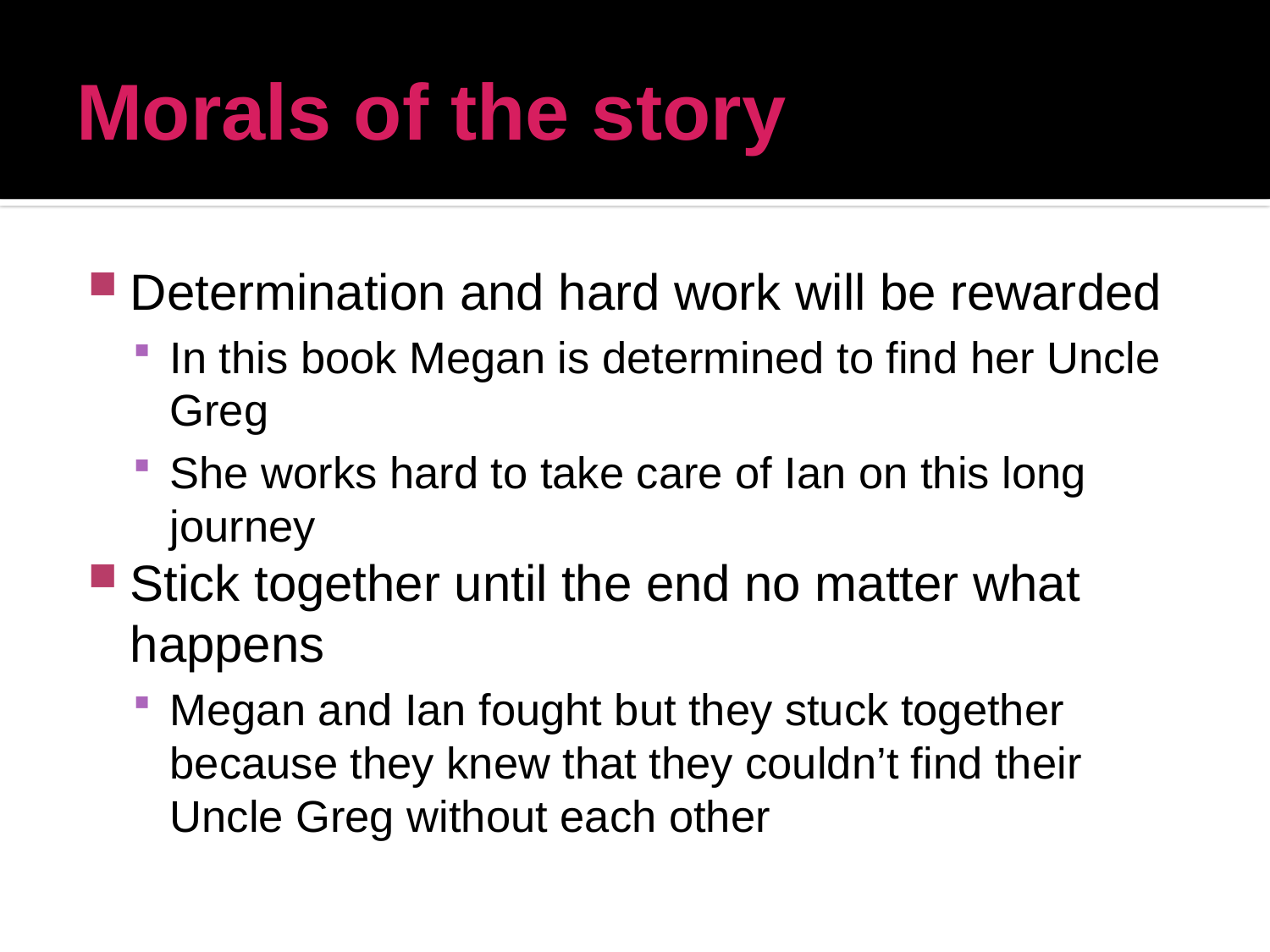

# Morals of the story
Determination and hard work will be rewarded
In this book Megan is determined to find her Uncle Greg
She works hard to take care of Ian on this long journey
Stick together until the end no matter what happens
Megan and Ian fought but they stuck together because they knew that they couldn’t find their Uncle Greg without each other